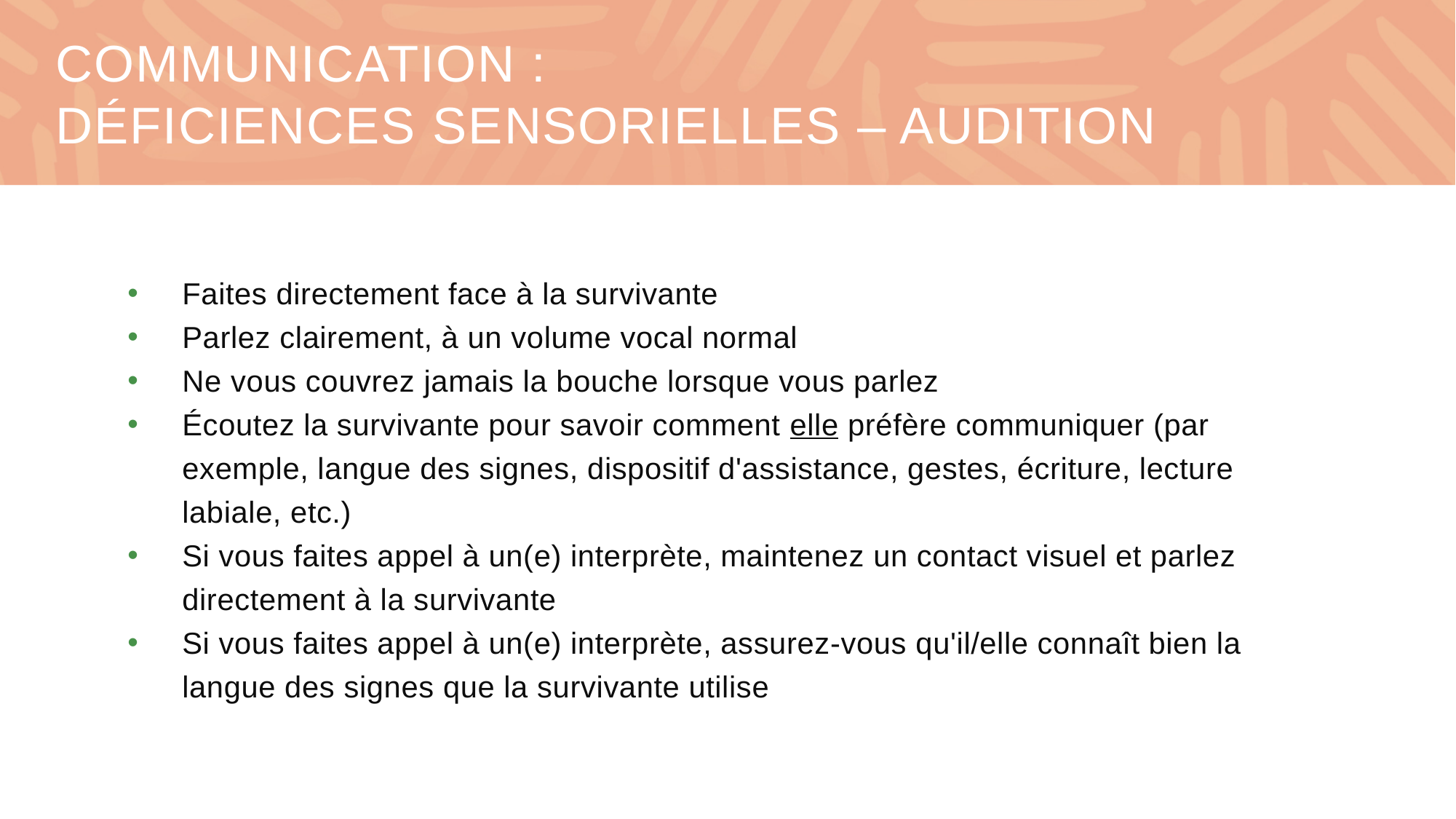

Communication :
Déficiences sensorielles – Audition
Faites directement face à la survivante
Parlez clairement, à un volume vocal normal
Ne vous couvrez jamais la bouche lorsque vous parlez
Écoutez la survivante pour savoir comment elle préfère communiquer (par exemple, langue des signes, dispositif d'assistance, gestes, écriture, lecture labiale, etc.)
Si vous faites appel à un(e) interprète, maintenez un contact visuel et parlez directement à la survivante
Si vous faites appel à un(e) interprète, assurez-vous qu'il/elle connaît bien la langue des signes que la survivante utilise